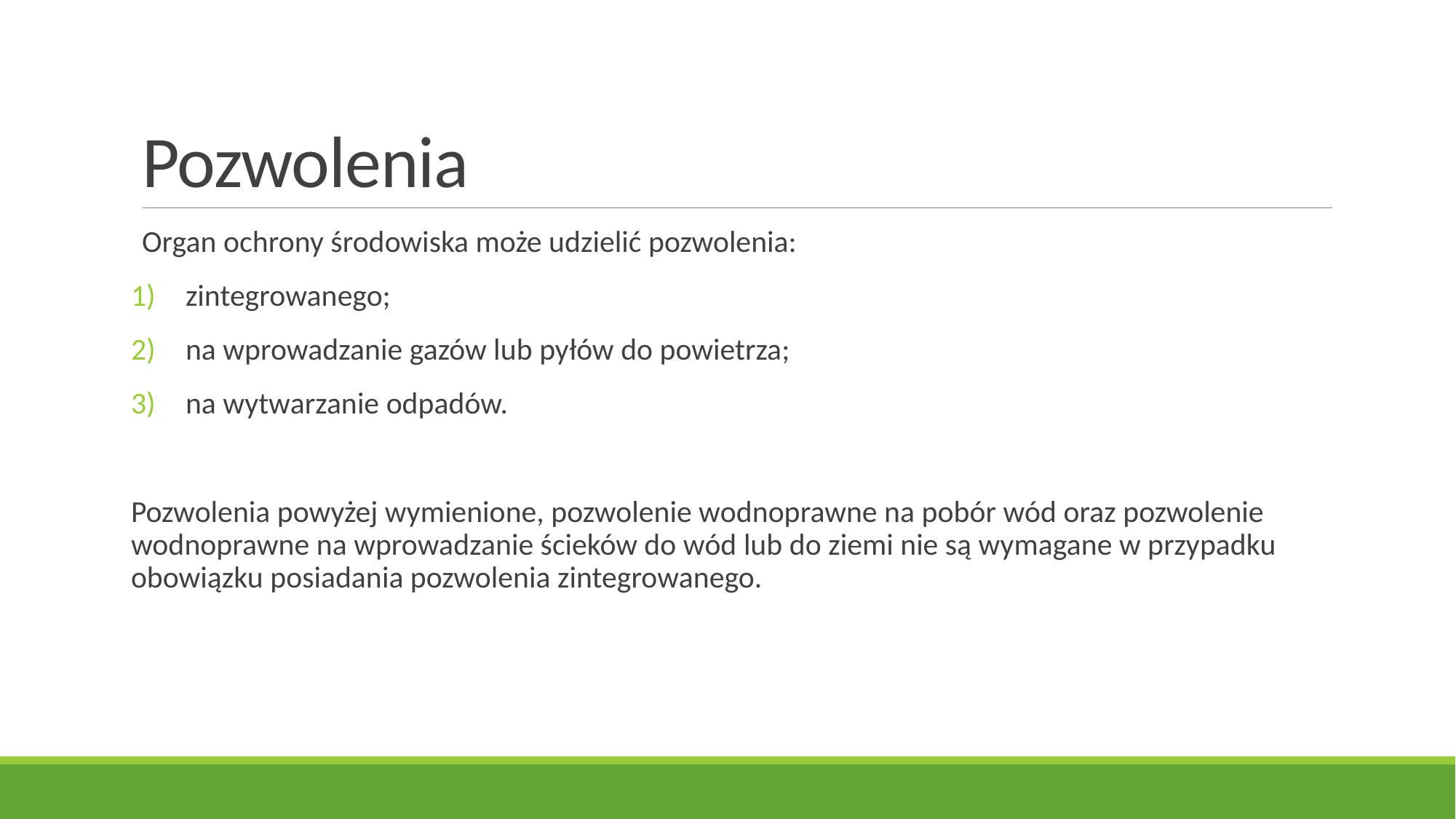

# Pozwolenia
Organ ochrony środowiska może udzielić pozwolenia:
zintegrowanego;
na wprowadzanie gazów lub pyłów do powietrza;
na wytwarzanie odpadów.

Pozwolenia powyżej wymienione, pozwolenie wodnoprawne na pobór wód oraz pozwolenie wodnoprawne na wprowadzanie ścieków do wód lub do ziemi nie są wymagane w przypadku obowiązku posiadania pozwolenia zintegrowanego.